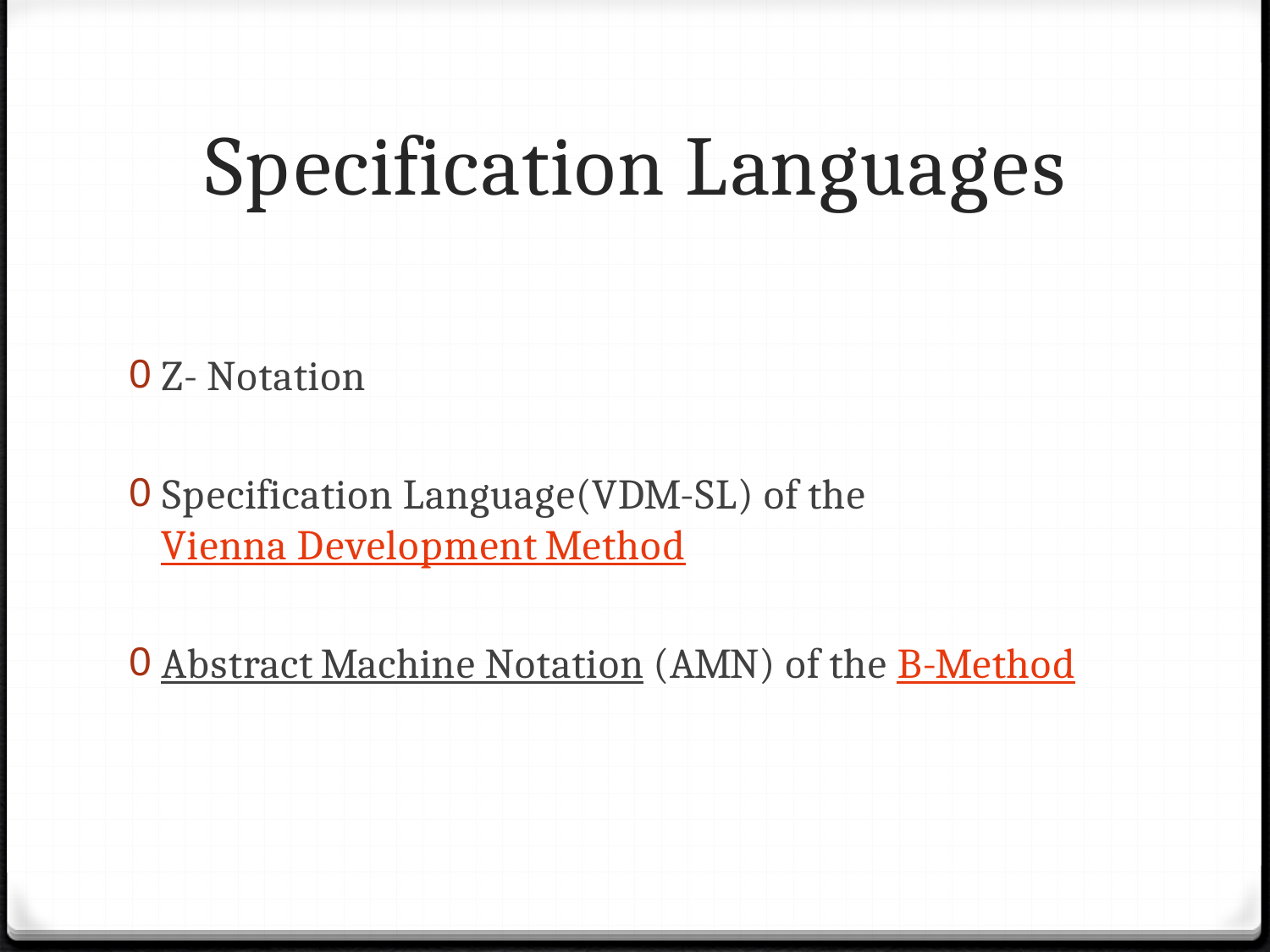

# Specification Languages

Z- Notation

Specification Language(VDM-SL) of the Vienna Development Method

Abstract Machine Notation (AMN) of the B-Method